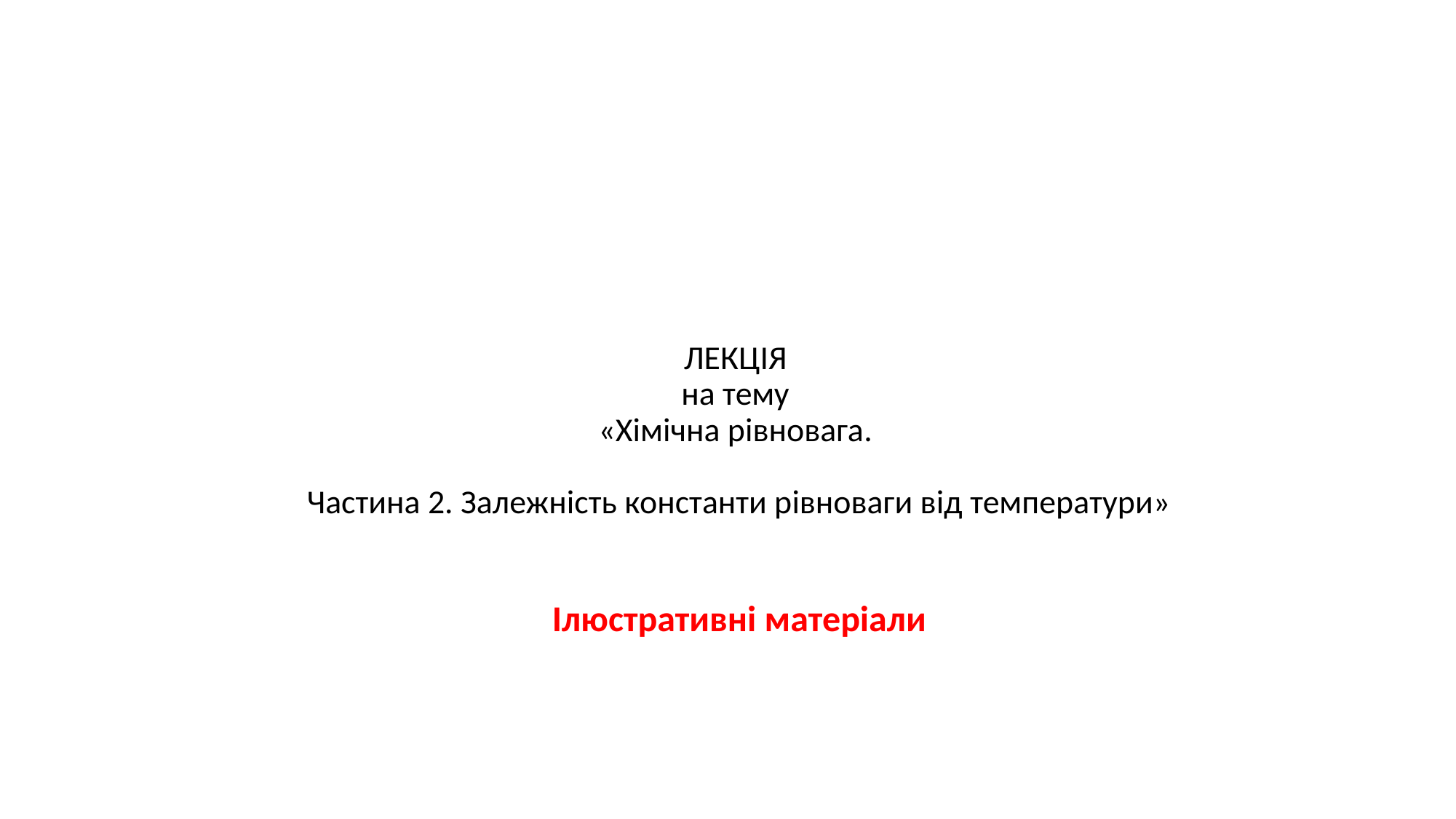

# ЛЕКЦІЯ на тему «Хімічна рівновага. Частина 2. Залежність константи рівноваги від температури»
Ілюстративні матеріали